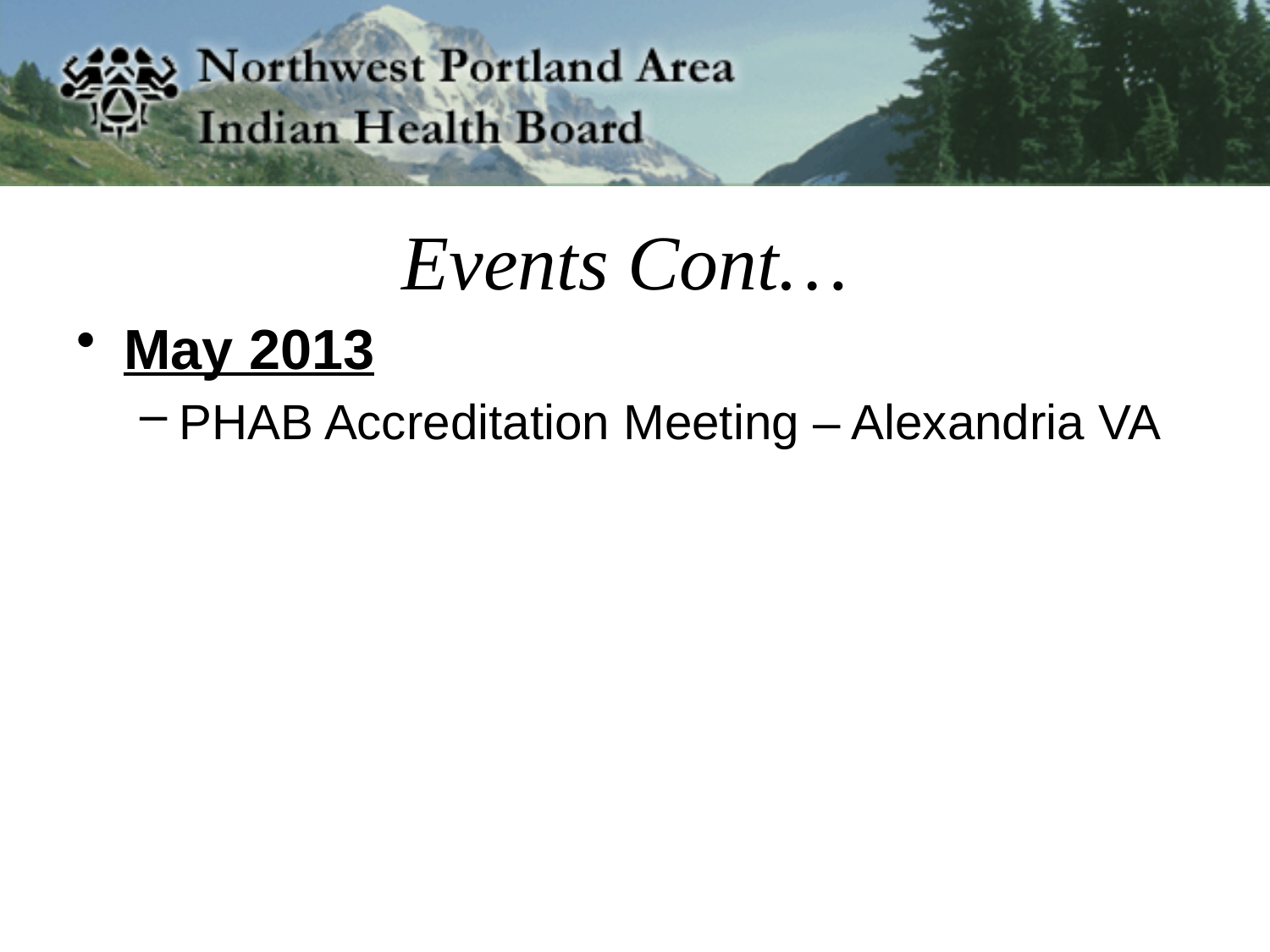

# Events Cont…
May 2013
PHAB Accreditation Meeting – Alexandria VA